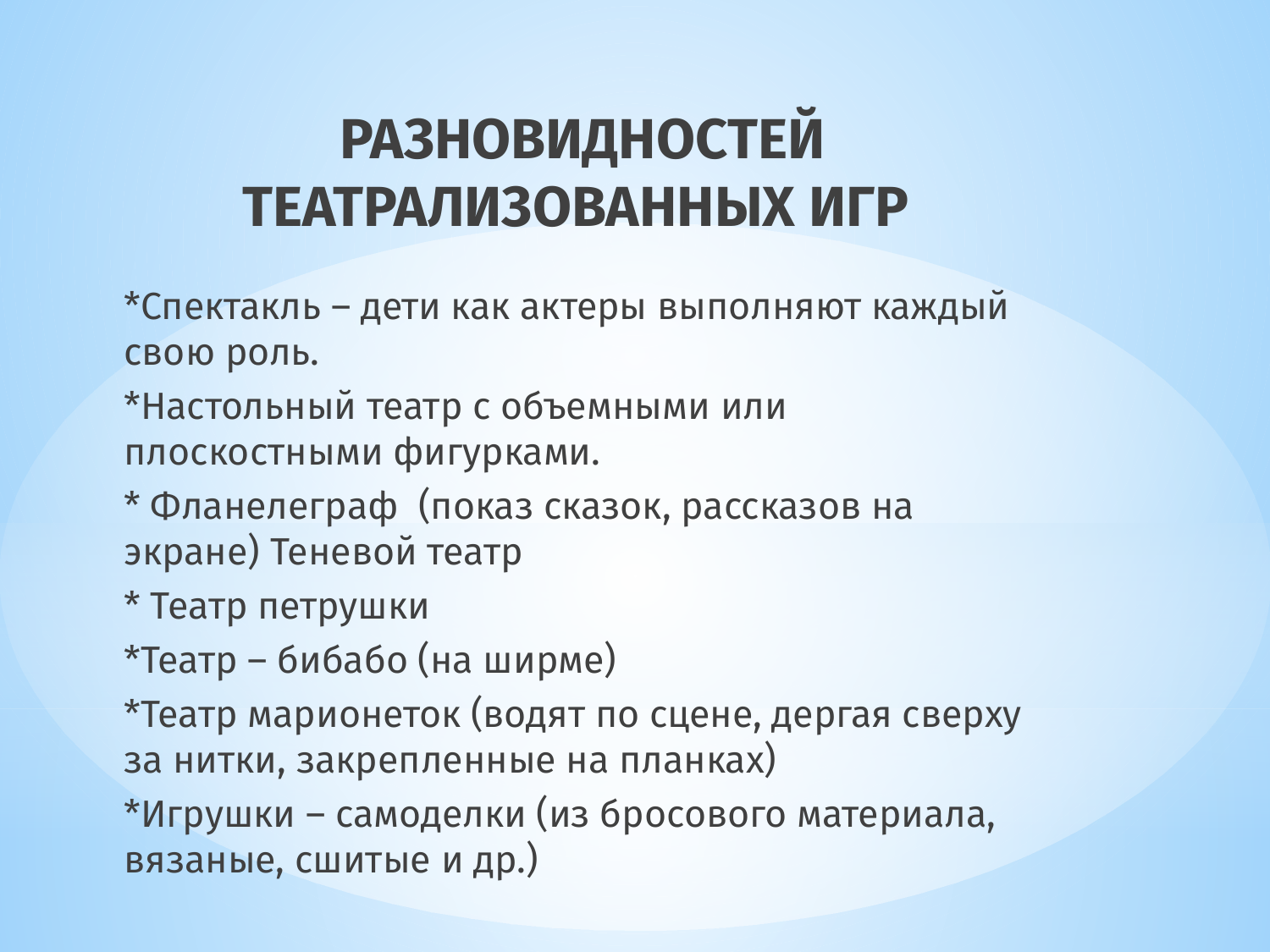

РАЗНОВИДНОСТЕЙ ТЕАТРАЛИЗОВАННЫХ ИГР

*Спектакль – дети как актеры выполняют каждый свою роль.
*Настольный театр с объемными или плоскостными фигурками.
* Фланелеграф  (показ сказок, рассказов на   экране) Теневой театр
* Театр петрушки
*Театр – бибабо (на ширме)
*Театр марионеток (водят по сцене, дергая сверху за нитки, закрепленные на планках)
*Игрушки – самоделки (из бросового материала, вязаные, сшитые и др.)